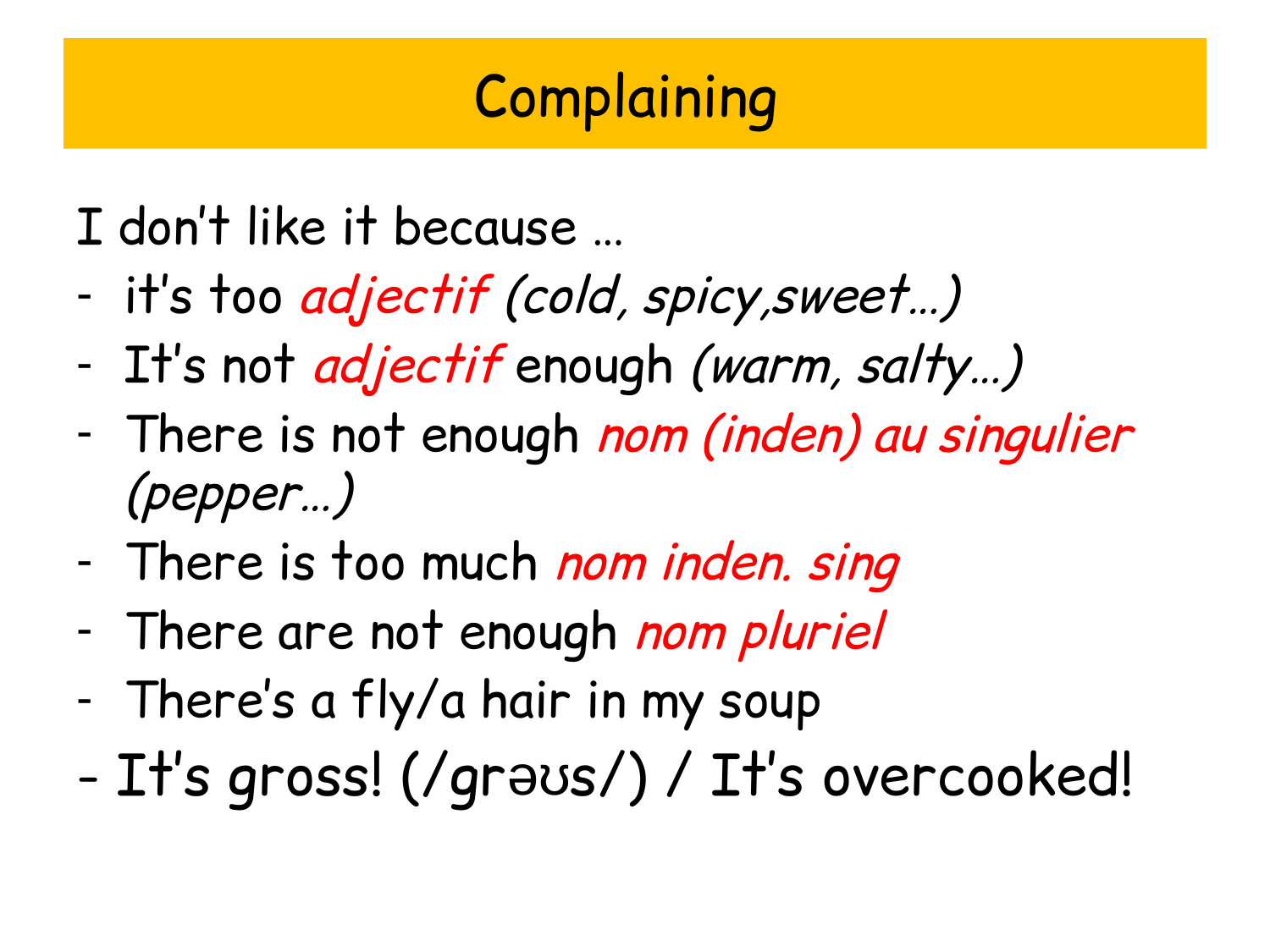

# Complaining
I don’t like it because …
it’s too adjectif (cold, spicy,sweet…)
It’s not adjectif enough (warm, salty…)
There is not enough nom (inden) au singulier (pepper…)
There is too much nom inden. sing
There are not enough nom pluriel
There’s a fly/a hair in my soup
- It’s gross! (/grəʊs/) / It’s overcooked!